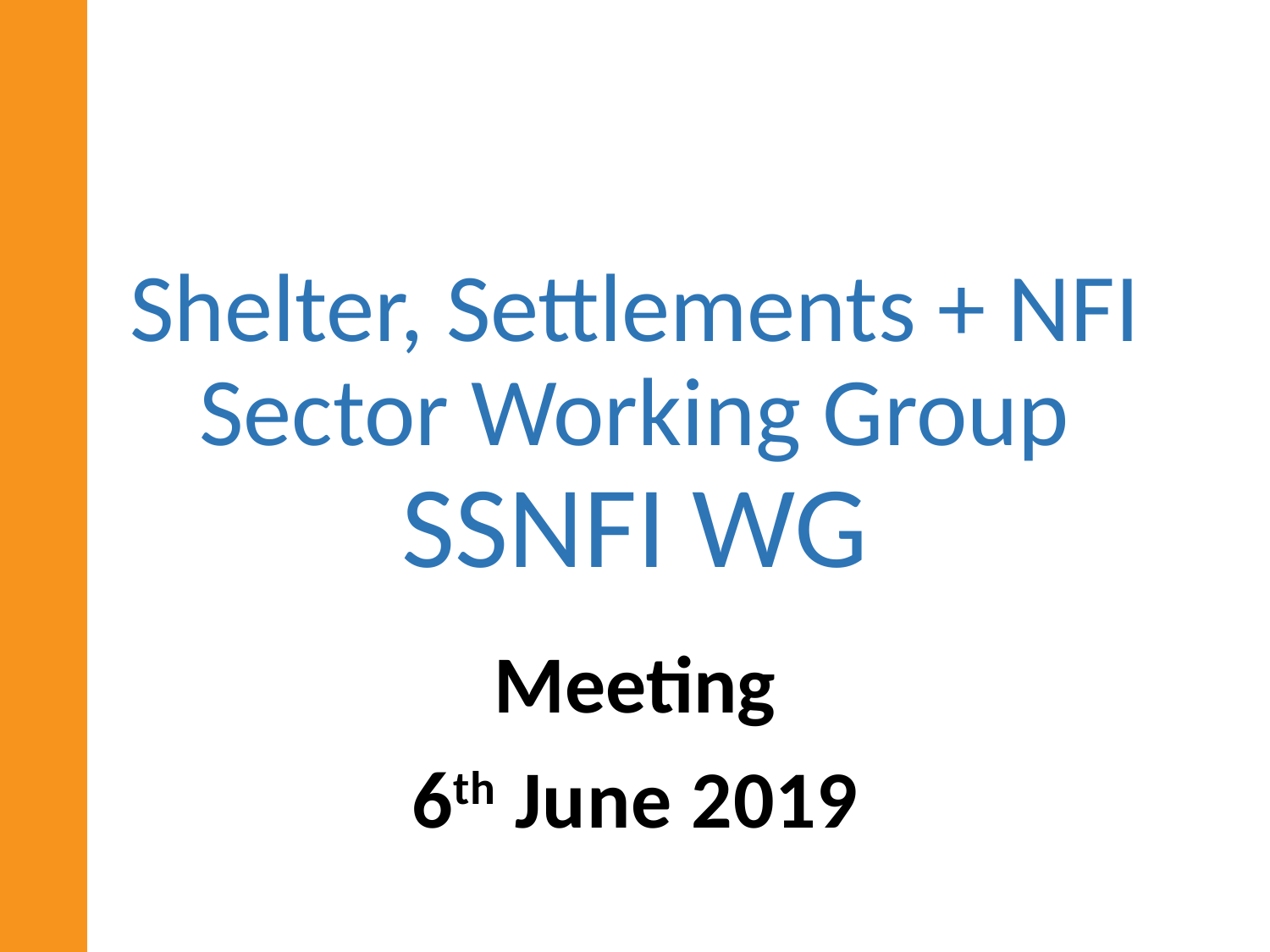

Shelter, Settlements + NFI Sector Working Group
SSNFI WG
Meeting
6th June 2019